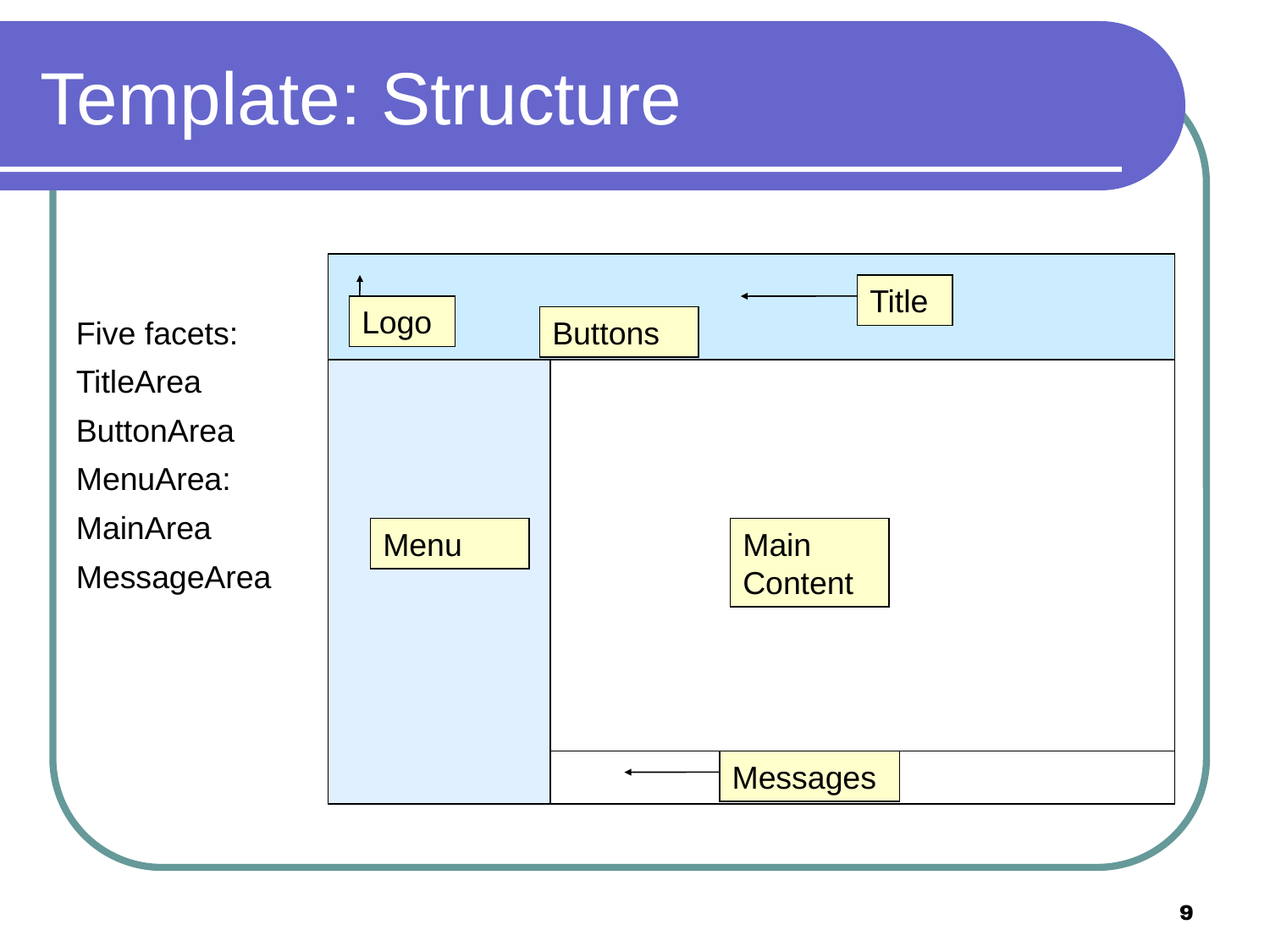

# Template: Structure

Title
Logo

Five facets:
TitleArea
ButtonArea
MenuArea:
MainArea
MessageArea
Buttons

Menu
Main Content

Messages

9